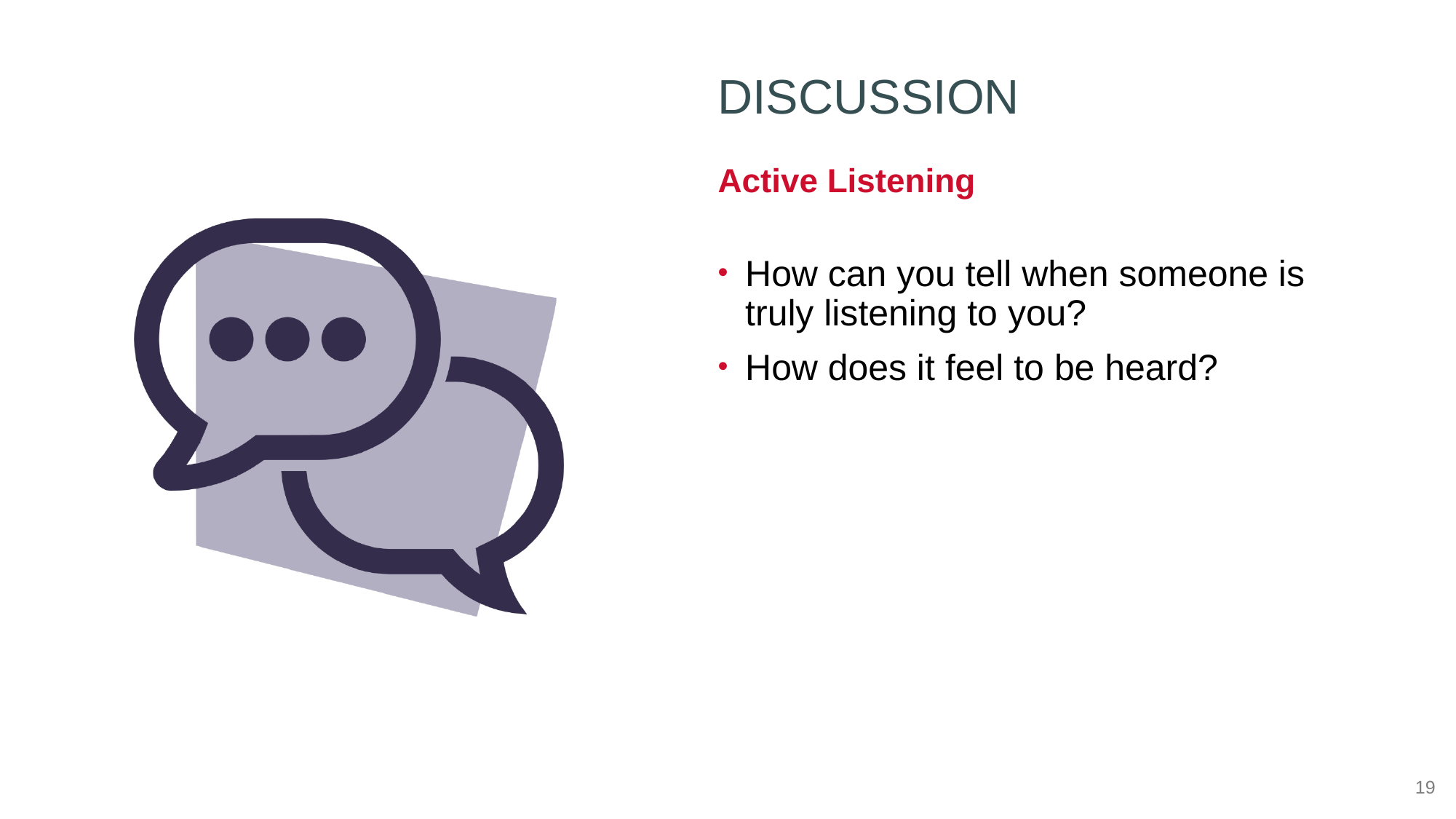

Active Listening
How can you tell when someone is truly listening to you?
How does it feel to be heard?
19